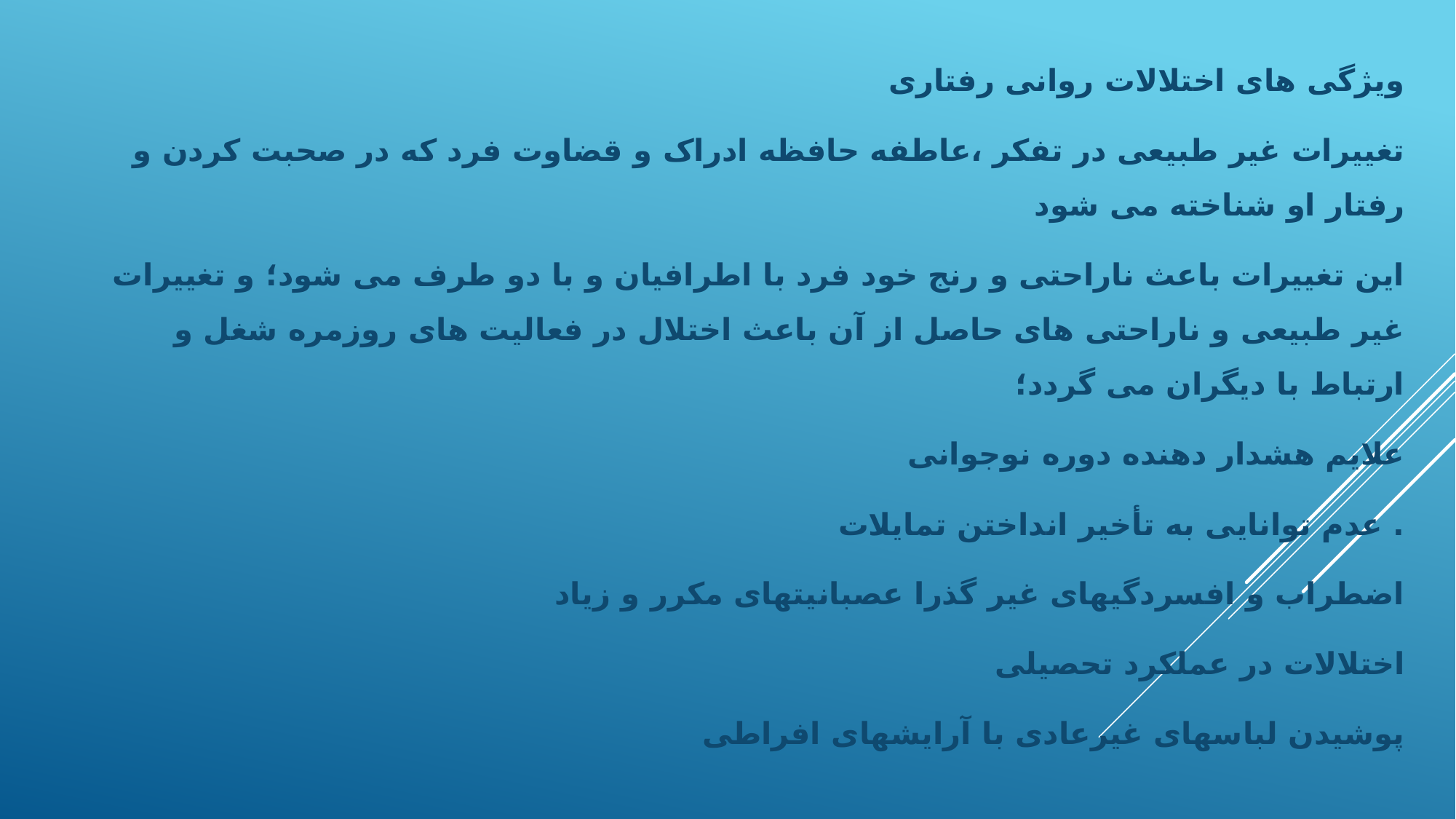

ویژگی های اختلالات روانی رفتاری
تغییرات غیر طبیعی در تفکر ،عاطفه حافظه ادراک و قضاوت فرد که در صحبت کردن و رفتار او شناخته می شود
این تغییرات باعث ناراحتی و رنج خود فرد با اطرافیان و با دو طرف می شود؛ و تغییرات غیر طبیعی و ناراحتی های حاصل از آن باعث اختلال در فعالیت های روزمره شغل و ارتباط با دیگران می گردد؛
علایم هشدار دهنده دوره نوجوانی
. عدم توانایی به تأخیر انداختن تمایلات
اضطراب و افسردگیهای غیر گذرا عصبانیتهای مکرر و زیاد
اختلالات در عملکرد تحصیلی
پوشیدن لباسهای غیرعادی با آرایشهای افراطی